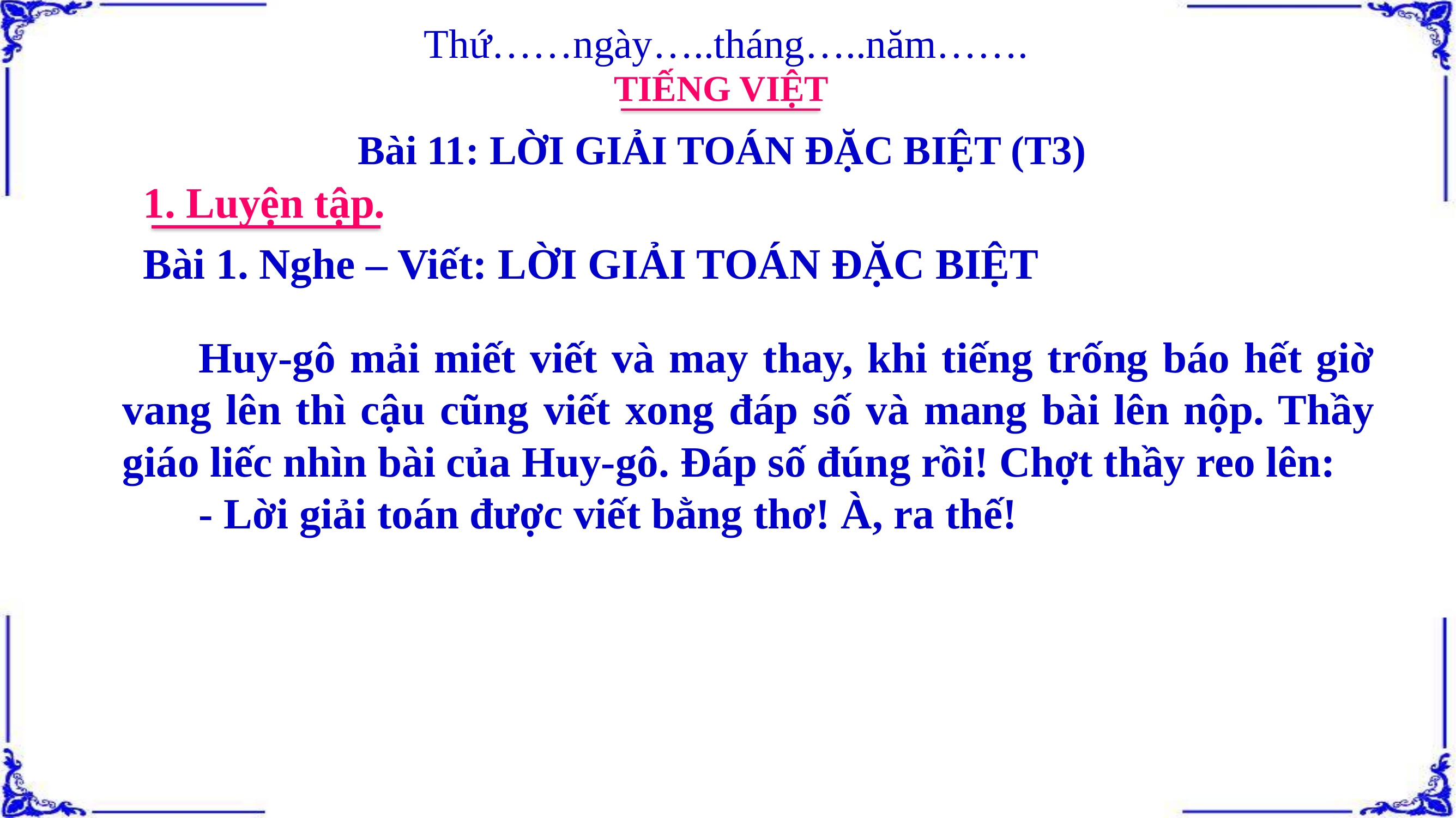

Thứ……ngày…..tháng…..năm…….
TIẾNG VIỆT
Bài 11: LỜI GIẢI TOÁN ĐẶC BIỆT (T3)
1. Luyện tập.
Bài 1. Nghe – Viết: LỜI GIẢI TOÁN ĐẶC BIỆT
Huy-gô mải miết viết và may thay, khi tiếng trống báo hết giờ vang lên thì cậu cũng viết xong đáp số và mang bài lên nộp. Thầy giáo liếc nhìn bài của Huy-gô. Đáp số đúng rồi! Chợt thầy reo lên:
- Lời giải toán được viết bằng thơ! À, ra thế!